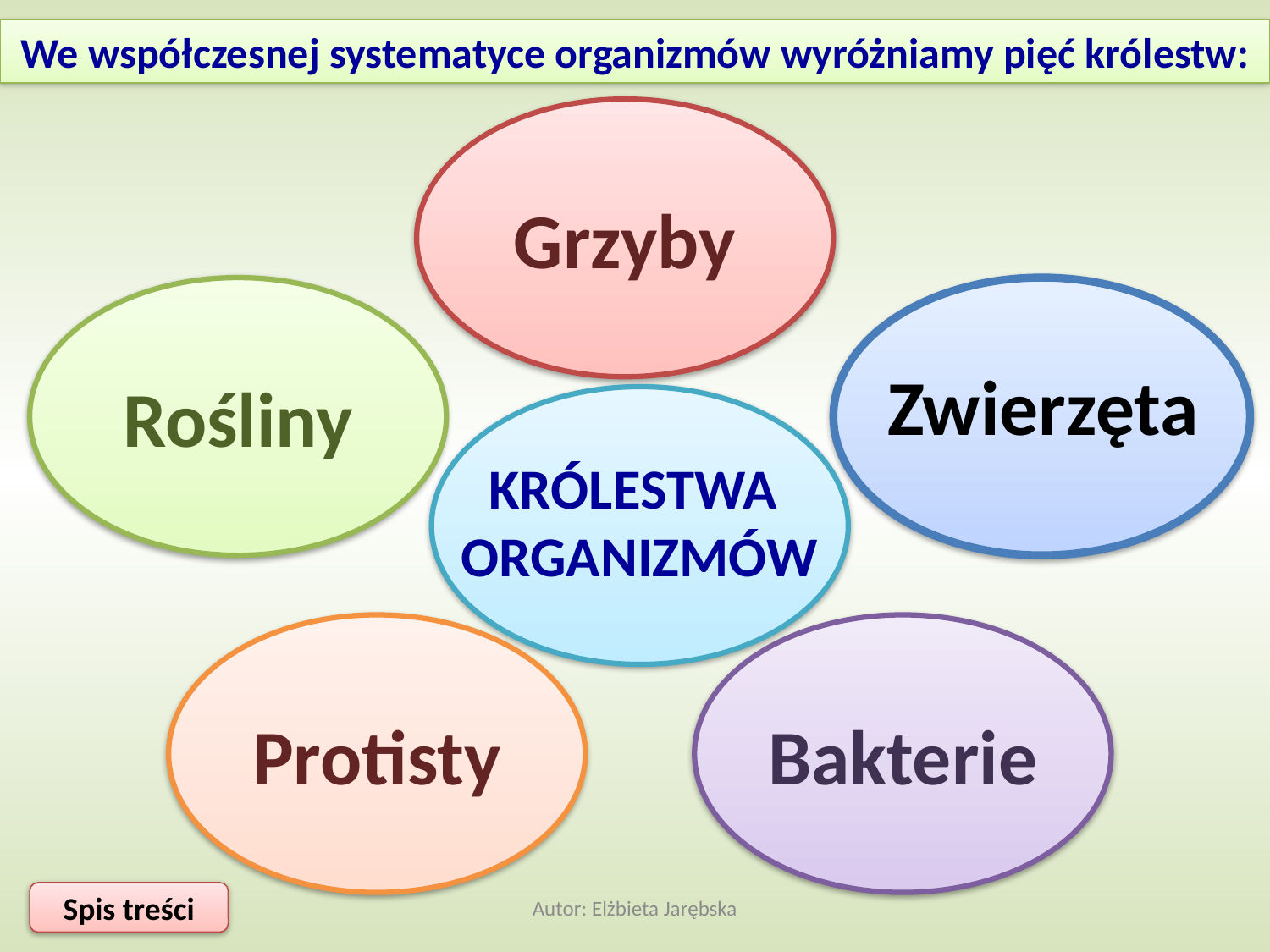

We współczesnej systematyce organizmów wyróżniamy pięć królestw:
Grzyby

Rośliny

Zwierzęta

KRÓLESTWA
ORGANIZMÓW
Protisty

Bakterie

Autor: Elżbieta Jarębska
Spis treści